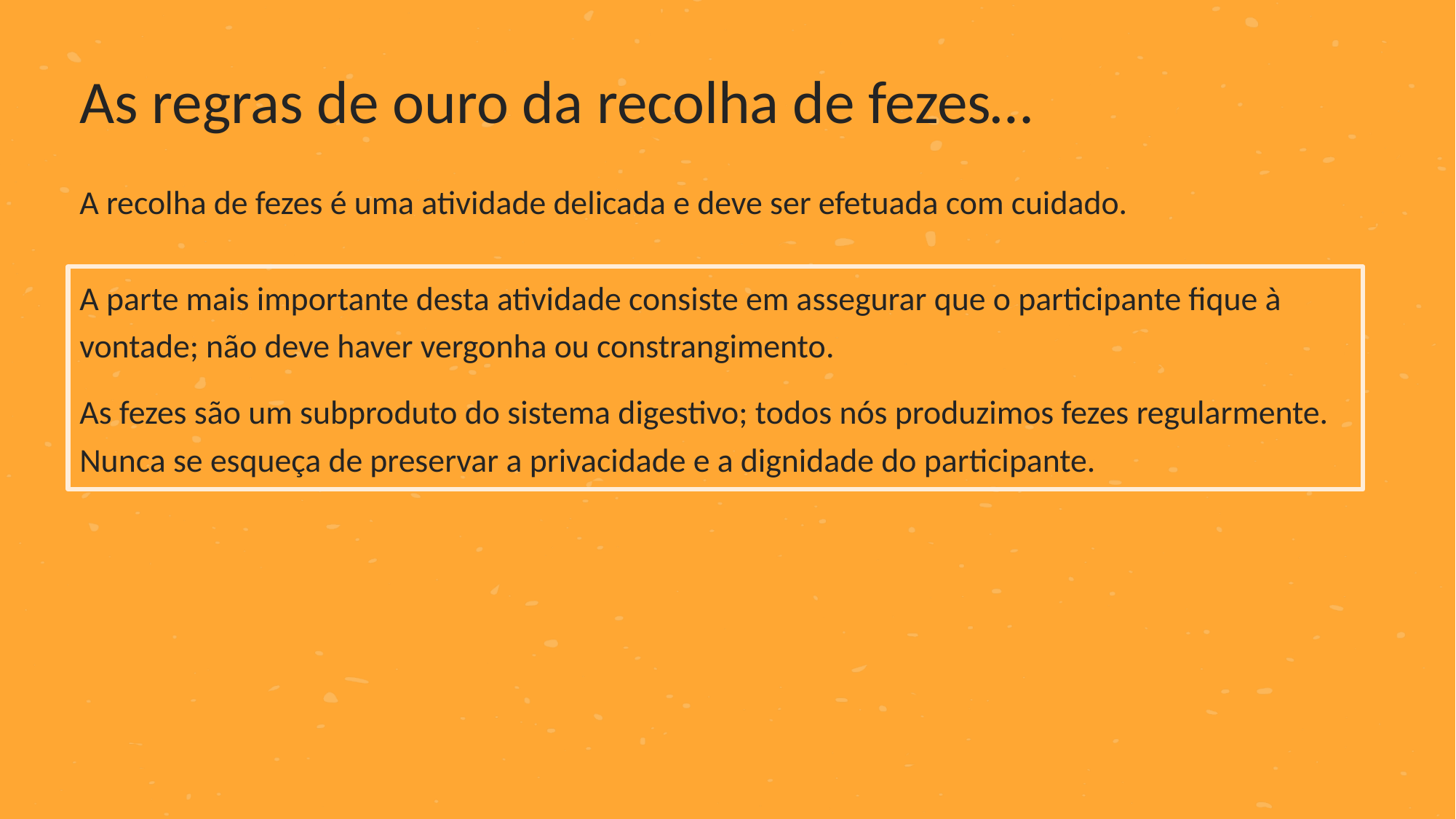

As regras de ouro da recolha de fezes…
A recolha de fezes é uma atividade delicada e deve ser efetuada com cuidado.

A parte mais importante desta atividade consiste em assegurar que o participante fique à vontade; não deve haver vergonha ou constrangimento.
As fezes são um subproduto do sistema digestivo; todos nós produzimos fezes regularmente. Nunca se esqueça de preservar a privacidade e a dignidade do participante.